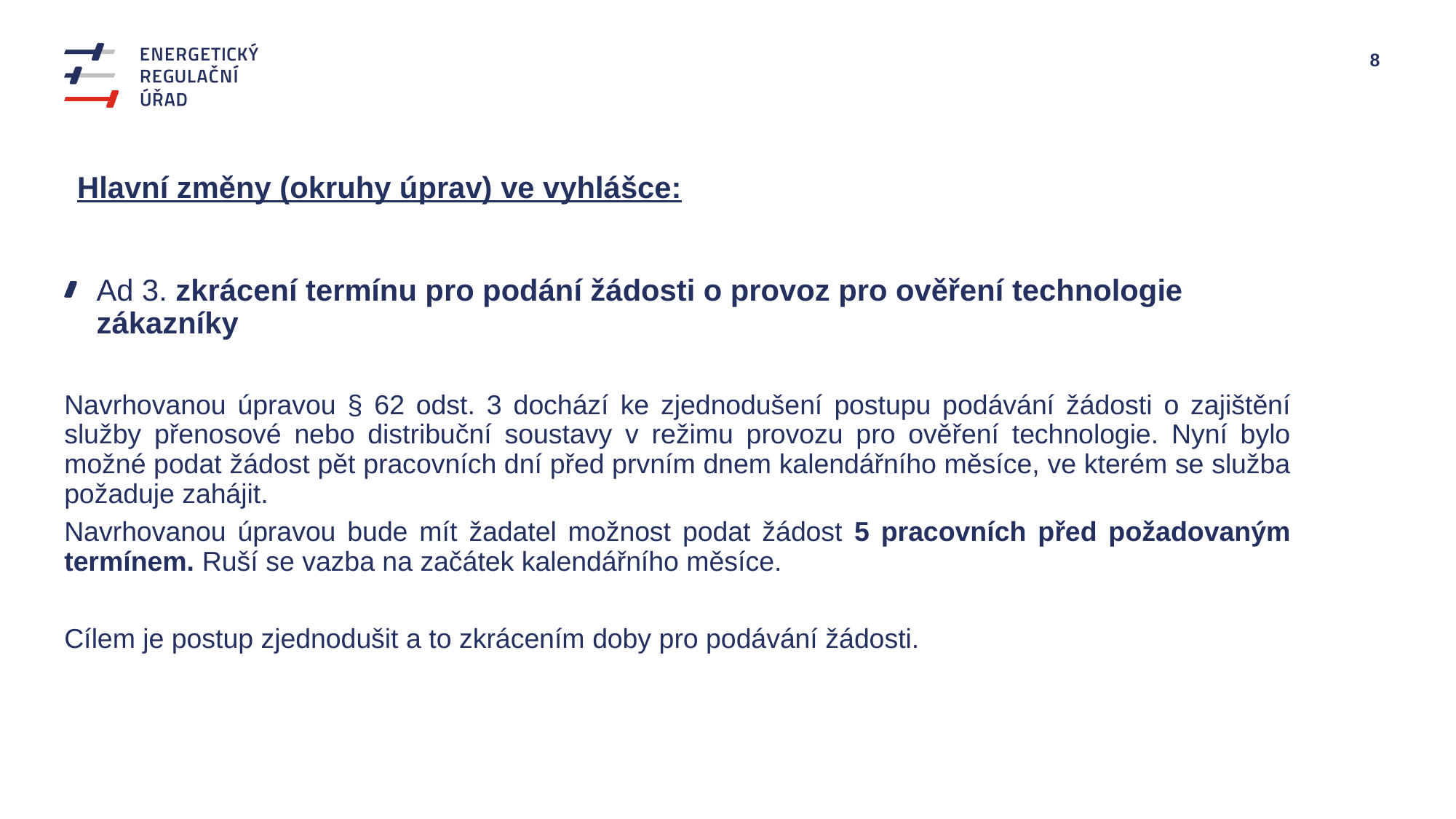

Hlavní změny (okruhy úprav) ve vyhlášce:
Ad 3. zkrácení termínu pro podání žádosti o provoz pro ověření technologie zákazníky

Navrhovanou úpravou § 62 odst. 3 dochází ke zjednodušení postupu podávání žádosti o zajištění služby přenosové nebo distribuční soustavy v režimu provozu pro ověření technologie. Nyní bylo možné podat žádost pět pracovních dní před prvním dnem kalendářního měsíce, ve kterém se služba požaduje zahájit.
Navrhovanou úpravou bude mít žadatel možnost podat žádost 5 pracovních před požadovaným termínem. Ruší se vazba na začátek kalendářního měsíce.

Cílem je postup zjednodušit a to zkrácením doby pro podávání žádosti.